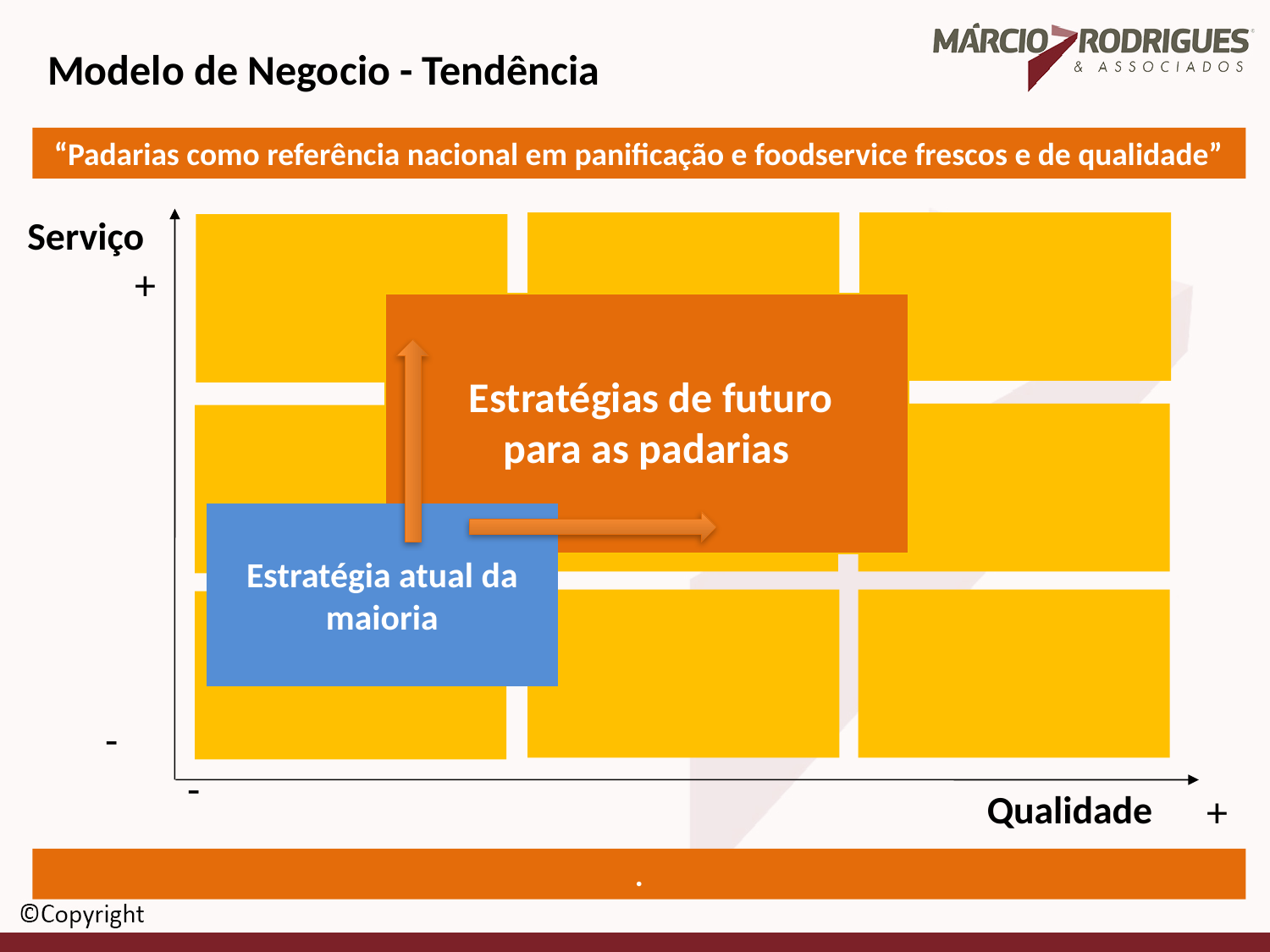

Modelo de Negocio - Tendência
“Padarias como referência nacional em panificação e foodservice frescos e de qualidade”
Serviço

+

Estratégias de futuro para as padarias

Estratégia atual da maioria

-
-
Qualidade
+

.